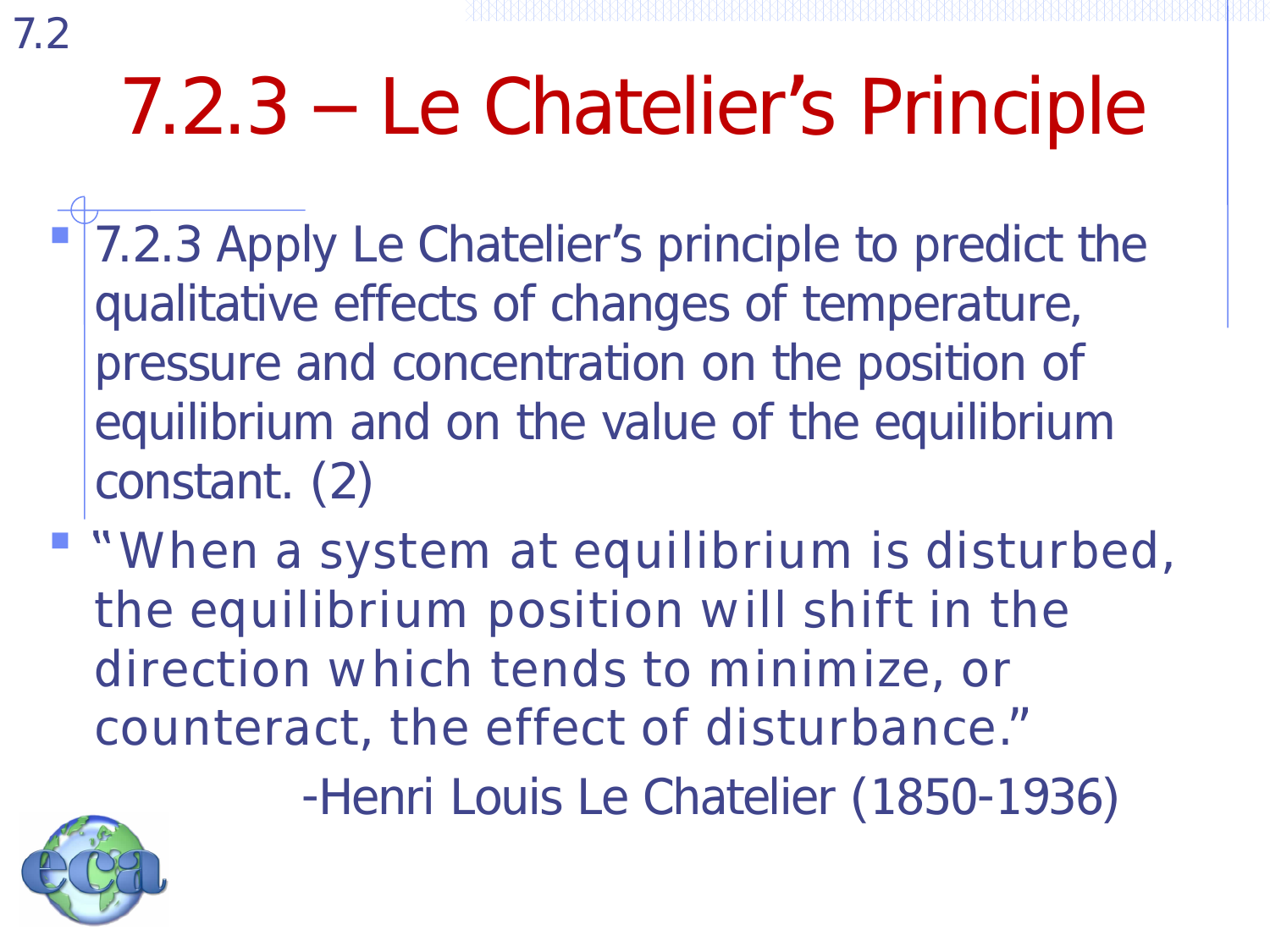

# 7.2.3 – Le Chatelier’s Principle
7.2.3 Apply Le Chatelier’s principle to predict the qualitative effects of changes of temperature, pressure and concentration on the position of equilibrium and on the value of the equilibrium constant. (2)
“When a system at equilibrium is disturbed, the equilibrium position will shift in the direction which tends to minimize, or counteract, the effect of disturbance.”
		-Henri Louis Le Chatelier (1850-1936)